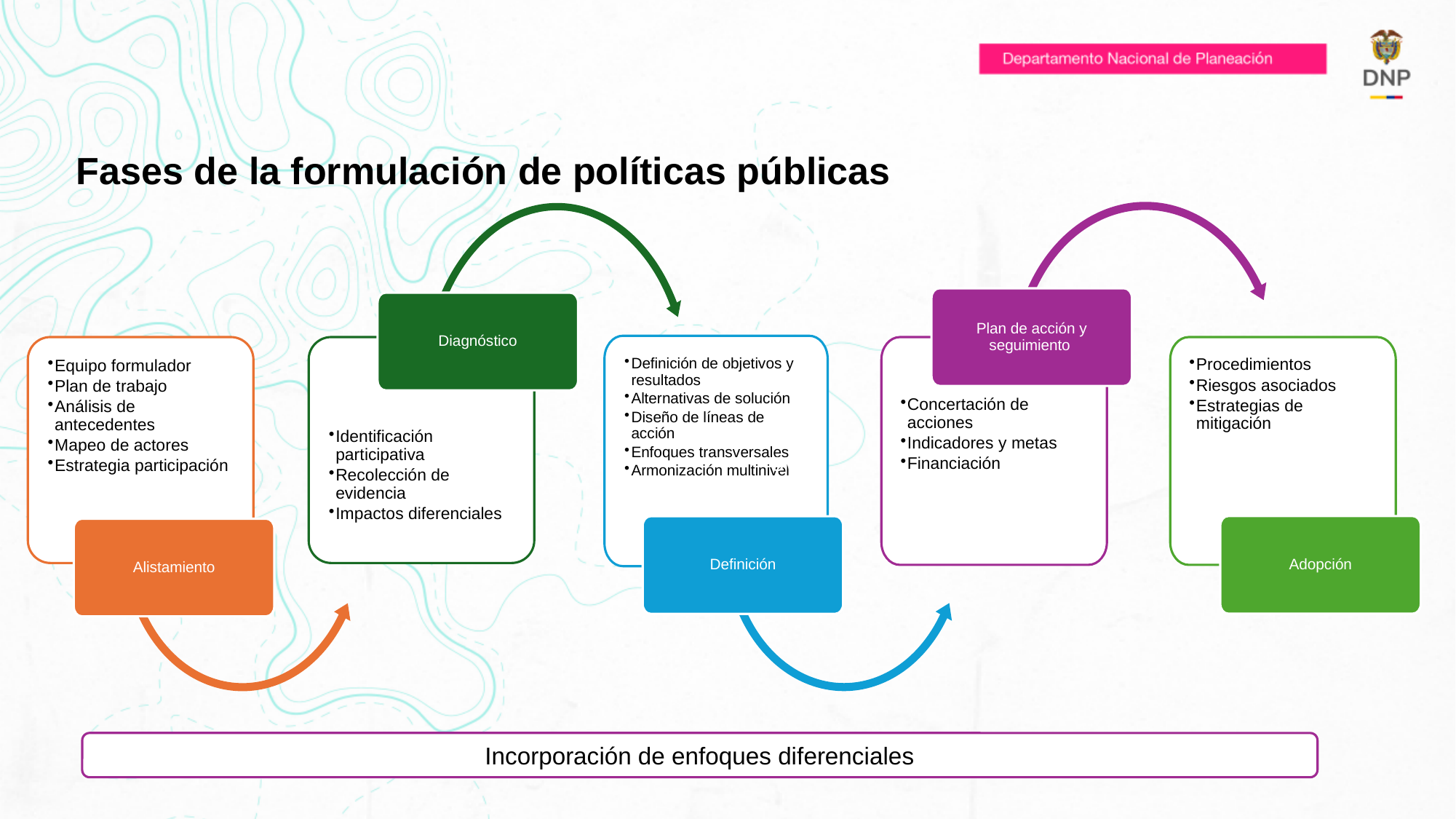

# Fases de la formulación de políticas públicas

Plan de acción y seguimiento
Diagnóstico
Definición de objetivos y resultados
Alternativas de solución
Diseño de líneas de acción
Enfoques transversales
Armonización multinivel
Equipo formulador
Plan de trabajo
Análisis de antecedentes
Mapeo de actores
Estrategia participación

Identificación participativa
Recolección de evidencia
Impactos diferenciales
Concertación de acciones
Indicadores y metas
Financiación
Procedimientos
Riesgos asociados
Estrategias de mitigación
cv

Adopción
Definición
Alistamiento
Incorporación de enfoques diferenciales